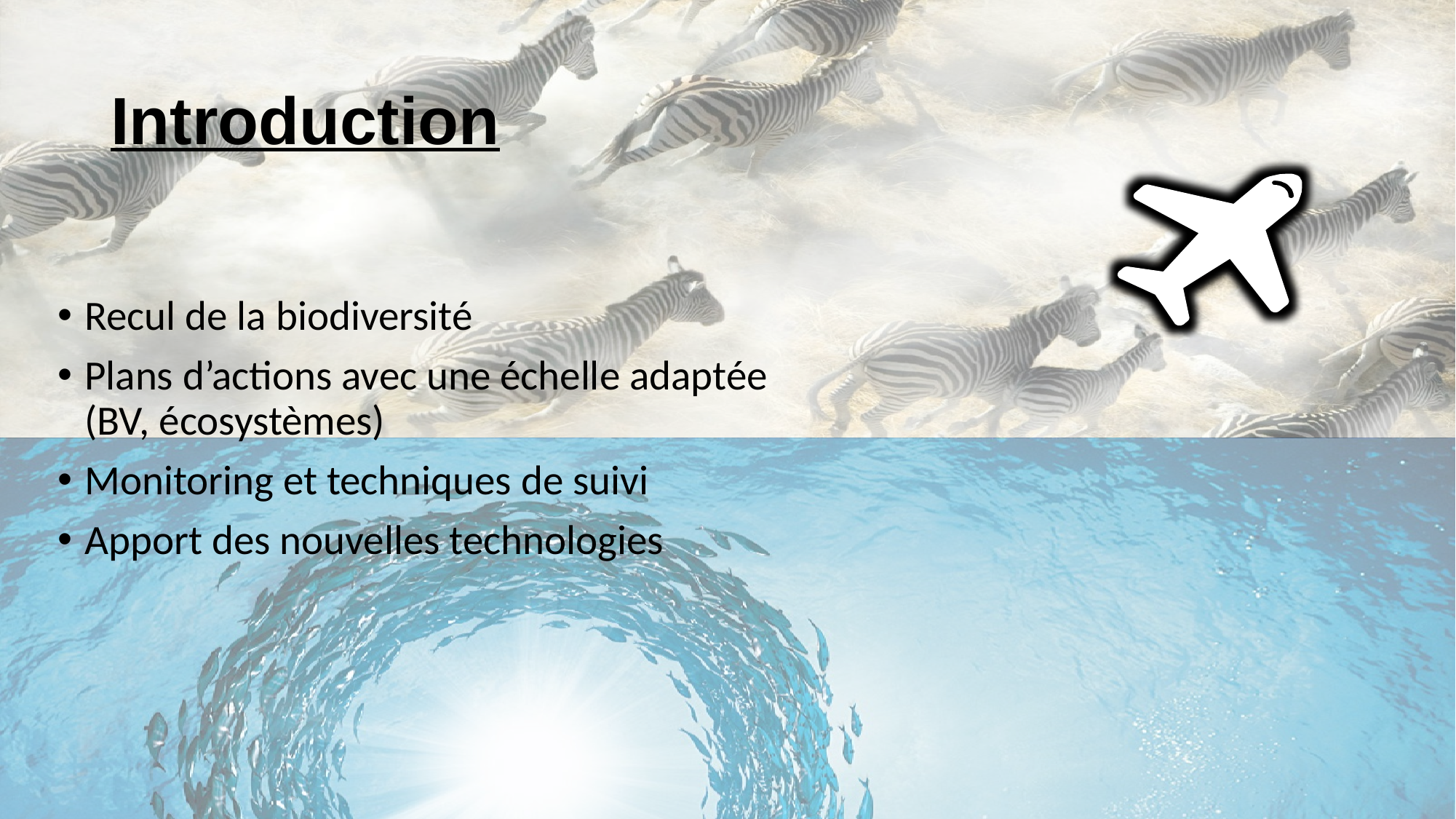

# Introduction

Recul de la biodiversité
Plans d’actions avec une échelle adaptée (BV, écosystèmes)
Monitoring et techniques de suivi
Apport des nouvelles technologies